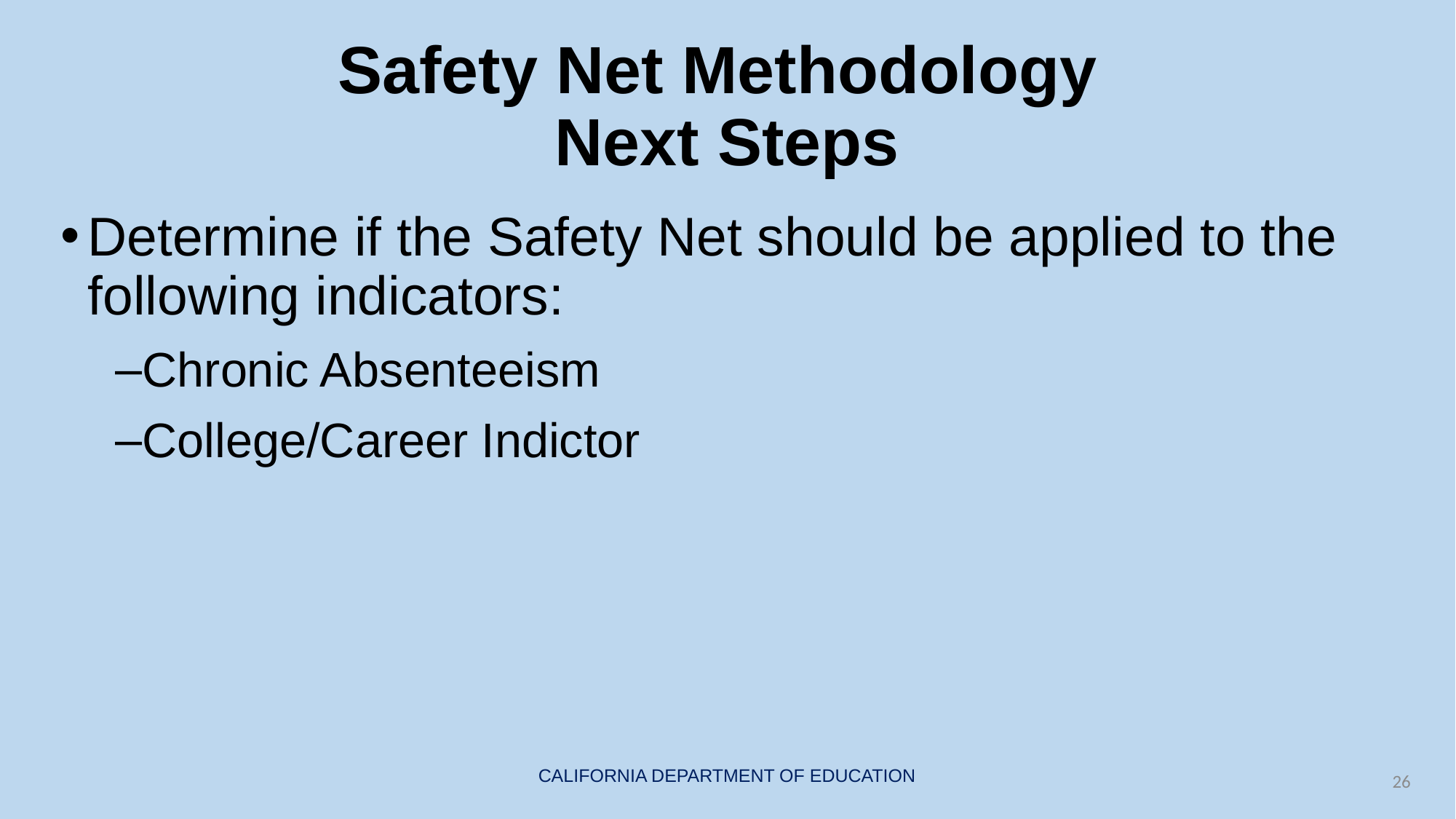

# Safety Net Methodology Next Steps
Determine if the Safety Net should be applied to the following indicators:
Chronic Absenteeism
College/Career Indictor
26